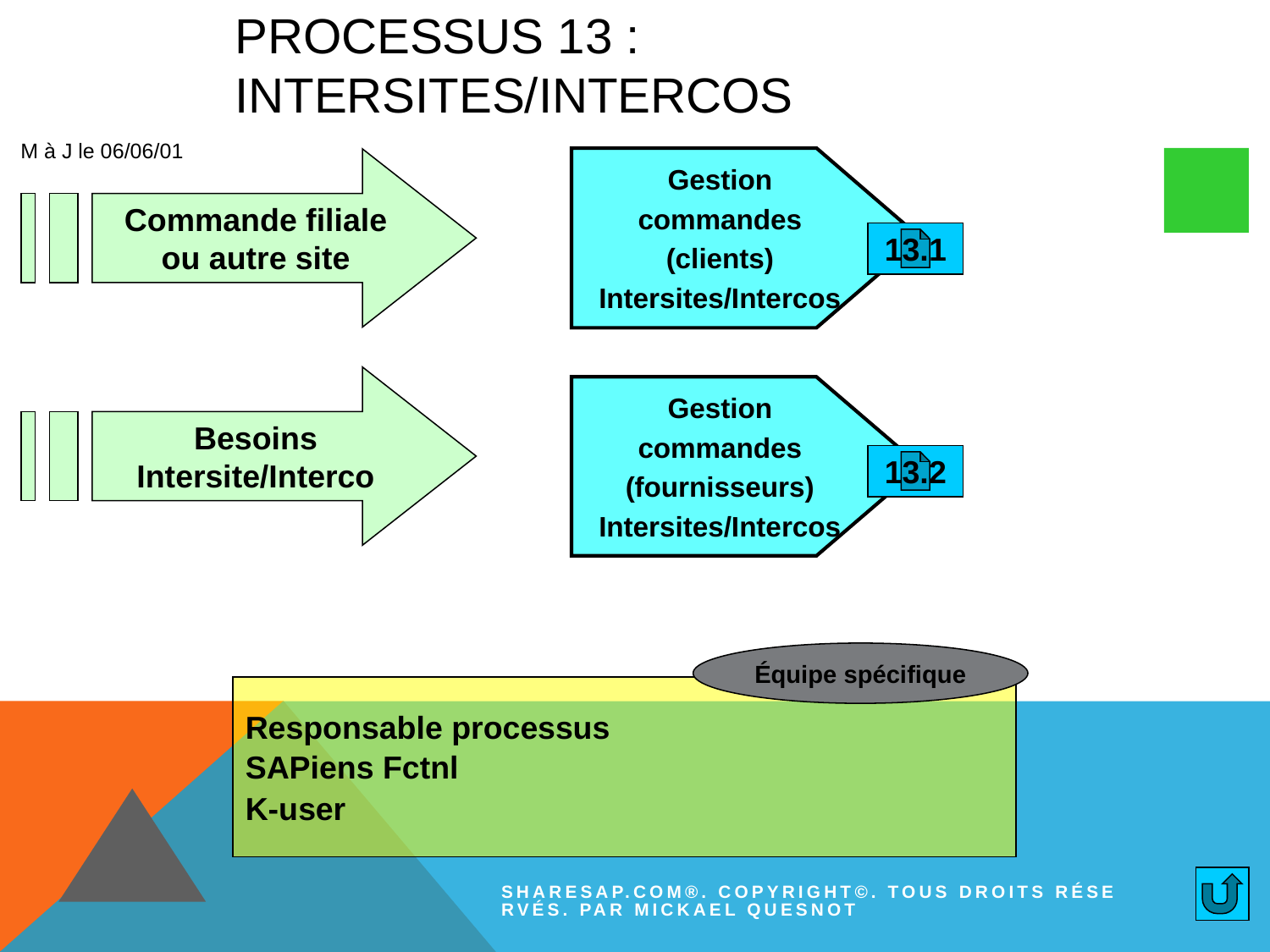

# Processus 13 : Intersites/intercos
M à J le 06/06/01
Gestion
commandes
(clients)
Intersites/Intercos

Commande filiale ou autre site
13.1
Besoins Intersite/Interco
Gestion
commandes
(fournisseurs)
Intersites/Intercos
13.2
Équipe spécifique
Responsable processus
SAPiens Fctnl
K-user

Sharesap.com®. Copyright©. Tous droits réservés. Par Mickael QUESNOT